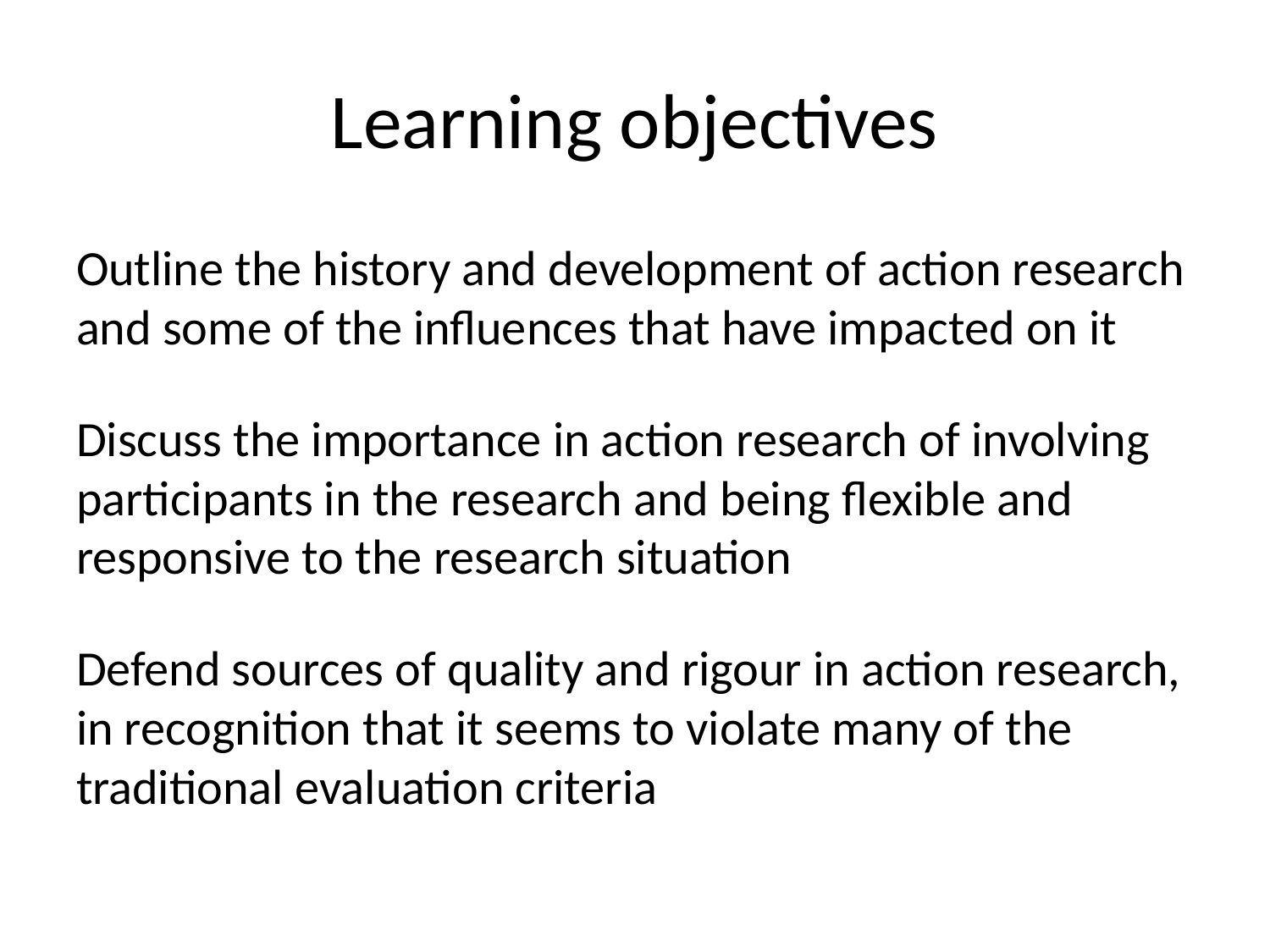

# Learning objectives
Outline the history and development of action research and some of the influences that have impacted on it
Discuss the importance in action research of involving participants in the research and being flexible and responsive to the research situation
Defend sources of quality and rigour in action research, in recognition that it seems to violate many of the traditional evaluation criteria